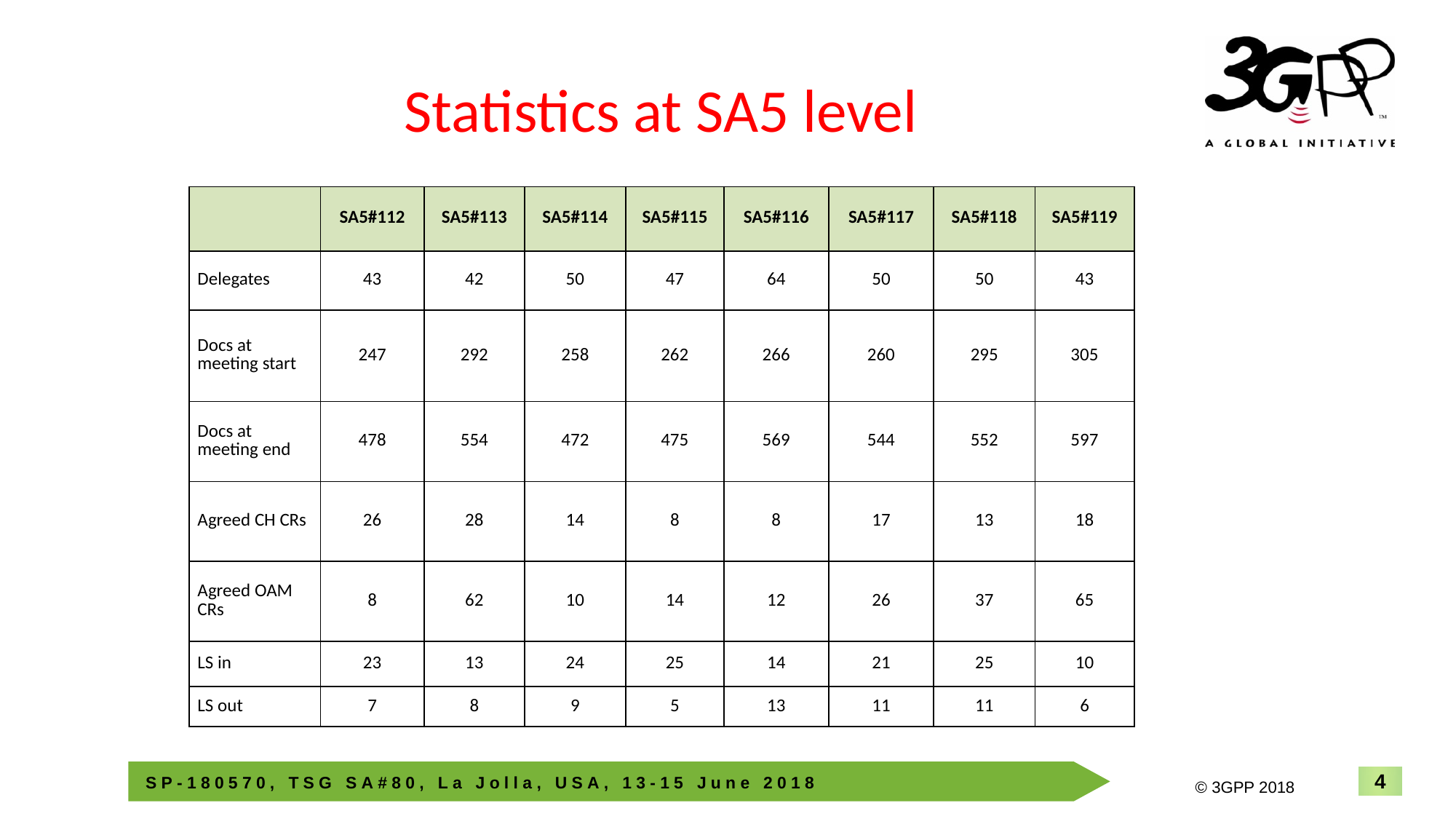

# Statistics at SA5 level
|  | SA5#112 | SA5#113 | SA5#114 | SA5#115 | SA5#116 | SA5#117 | SA5#118 | SA5#119 |
| --- | --- | --- | --- | --- | --- | --- | --- | --- |
| Delegates | 43 | 42 | 50 | 47 | 64 | 50 | 50 | 43 |
| Docs at meeting start | 247 | 292 | 258 | 262 | 266 | 260 | 295 | 305 |
| Docs at meeting end | 478 | 554 | 472 | 475 | 569 | 544 | 552 | 597 |
| Agreed CH CRs | 26 | 28 | 14 | 8 | 8 | 17 | 13 | 18 |
| Agreed OAM CRs | 8 | 62 | 10 | 14 | 12 | 26 | 37 | 65 |
| LS in | 23 | 13 | 24 | 25 | 14 | 21 | 25 | 10 |
| LS out | 7 | 8 | 9 | 5 | 13 | 11 | 11 | 6 |